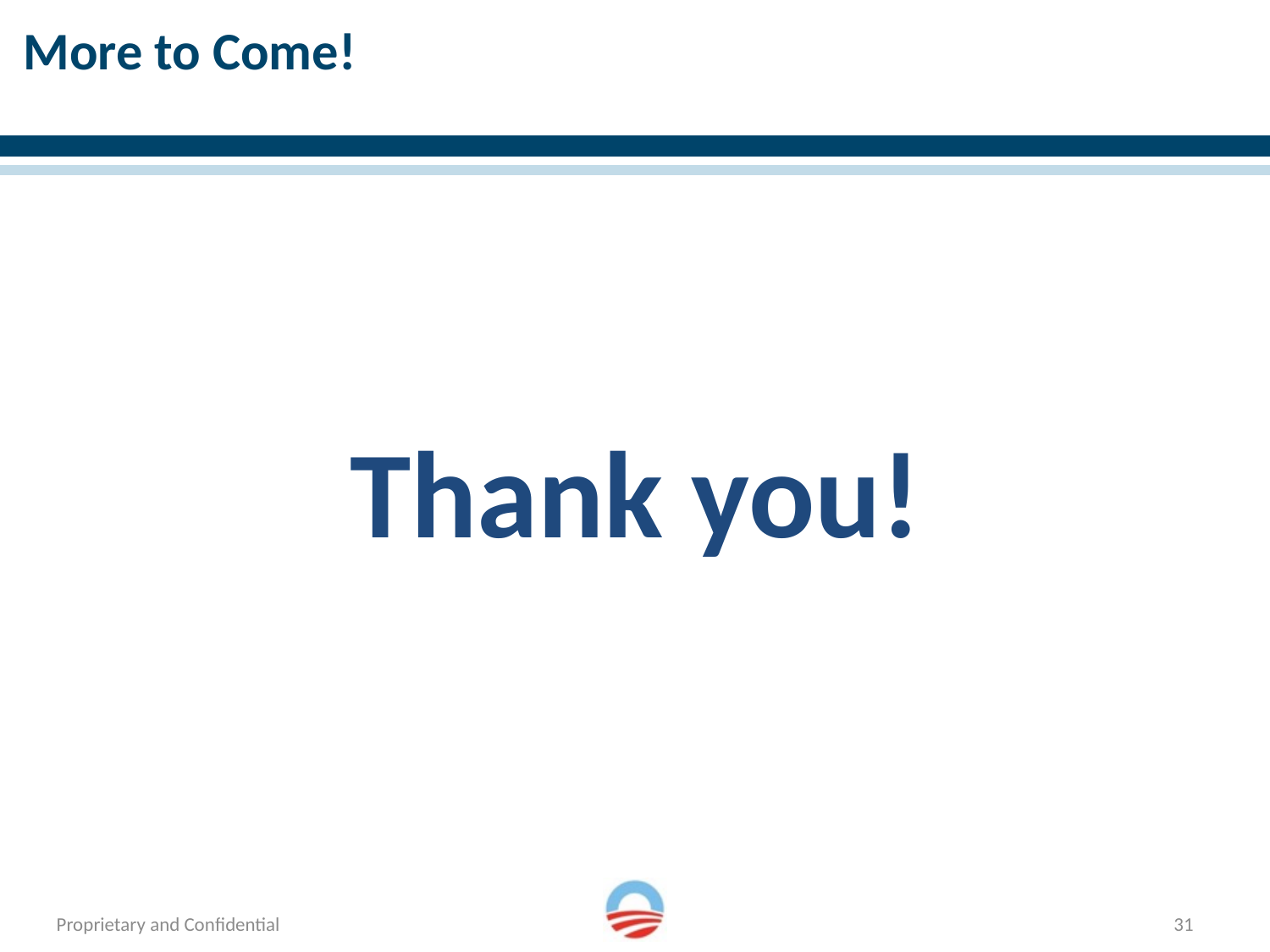

# More to Come!
Thank you!
31